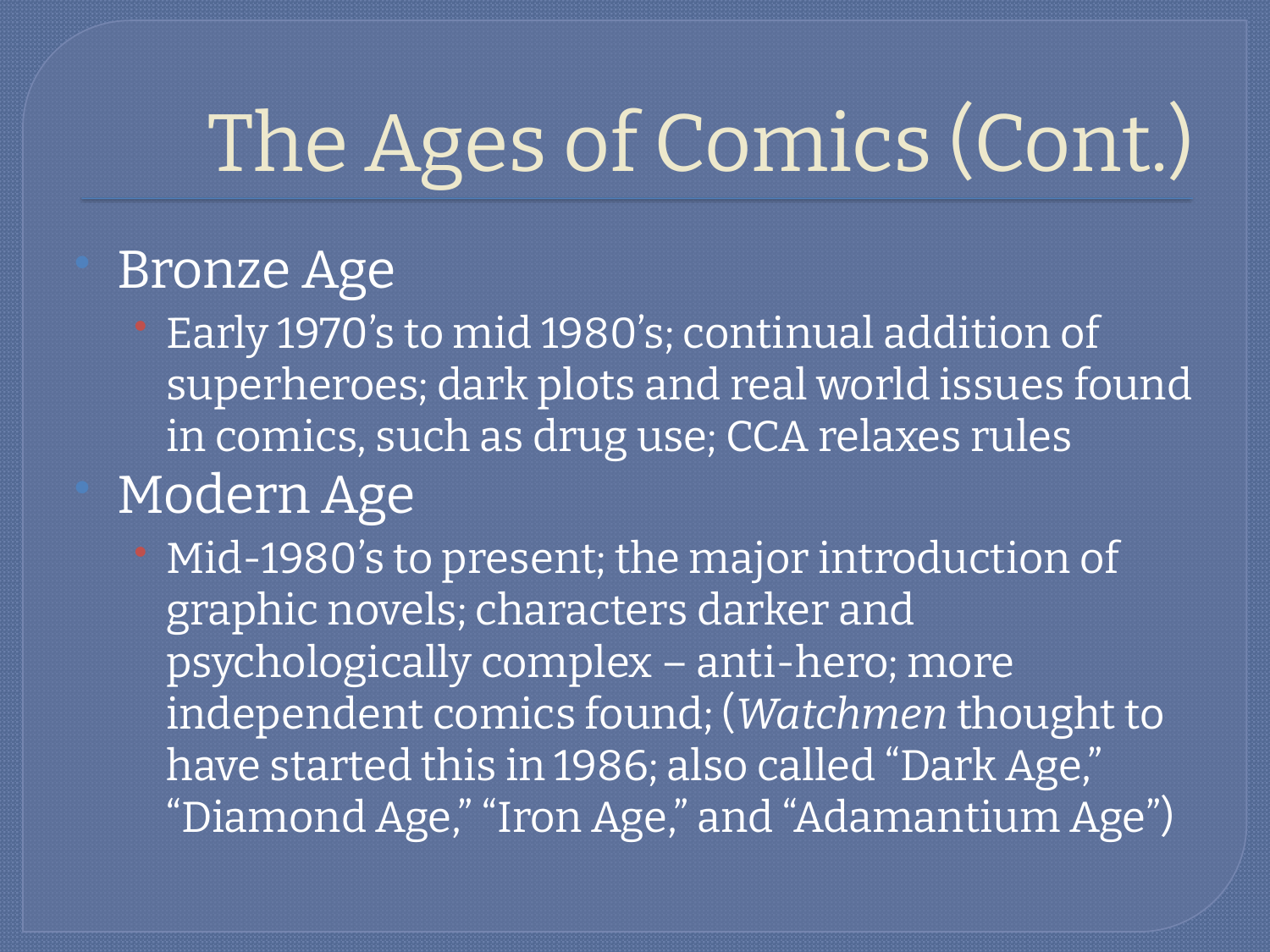

# The Ages of Comics (Cont.)
Bronze Age
Early 1970’s to mid 1980’s; continual addition of superheroes; dark plots and real world issues found in comics, such as drug use; CCA relaxes rules
Modern Age
Mid-1980’s to present; the major introduction of graphic novels; characters darker and psychologically complex – anti-hero; more independent comics found; (Watchmen thought to have started this in 1986; also called “Dark Age,” “Diamond Age,” “Iron Age,” and “Adamantium Age”)